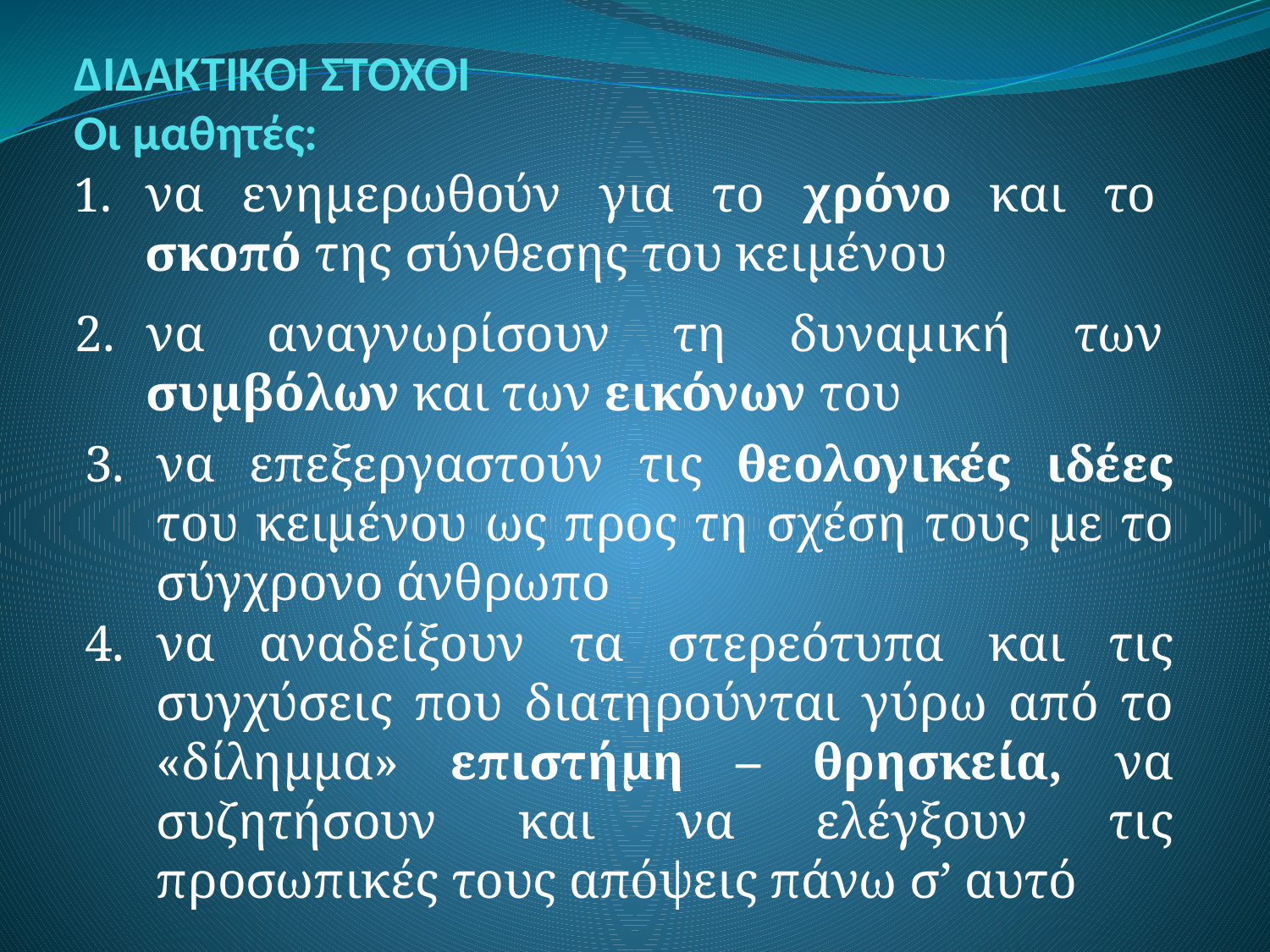

# ΔΙΔΑΚΤΙΚΟΙ ΣΤΟΧΟΙ Οι μαθητές:
να ενημερωθούν για το χρόνο και το σκοπό της σύνθεσης του κειμένου
να αναγνωρίσουν τη δυναμική των συμβόλων και των εικόνων του
να επεξεργαστούν τις θεολογικές ιδέες του κειμένου ως προς τη σχέση τους με το σύγχρονο άνθρωπο
να αναδείξουν τα στερεότυπα και τις συγχύσεις που διατηρούνται γύρω από το «δίλημμα» επιστήμη – θρησκεία, να συζητήσουν και να ελέγξουν τις προσωπικές τους απόψεις πάνω σ’ αυτό